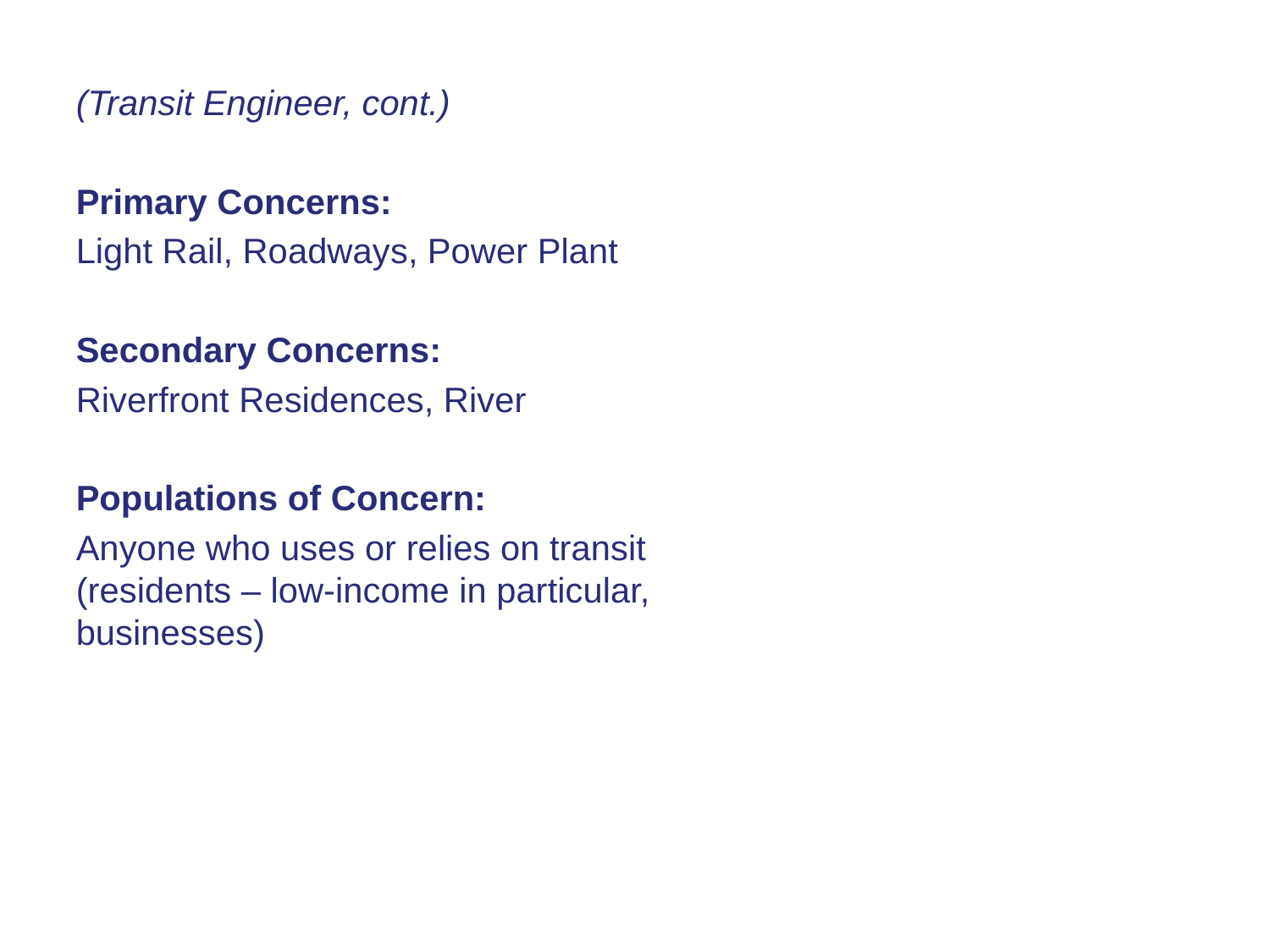

(Transit Engineer, cont.)

Primary Concerns:
Light Rail, Roadways, Power Plant

Secondary Concerns:
Riverfront Residences, River

Populations of Concern:
Anyone who uses or relies on transit (residents – low-income in particular, businesses)